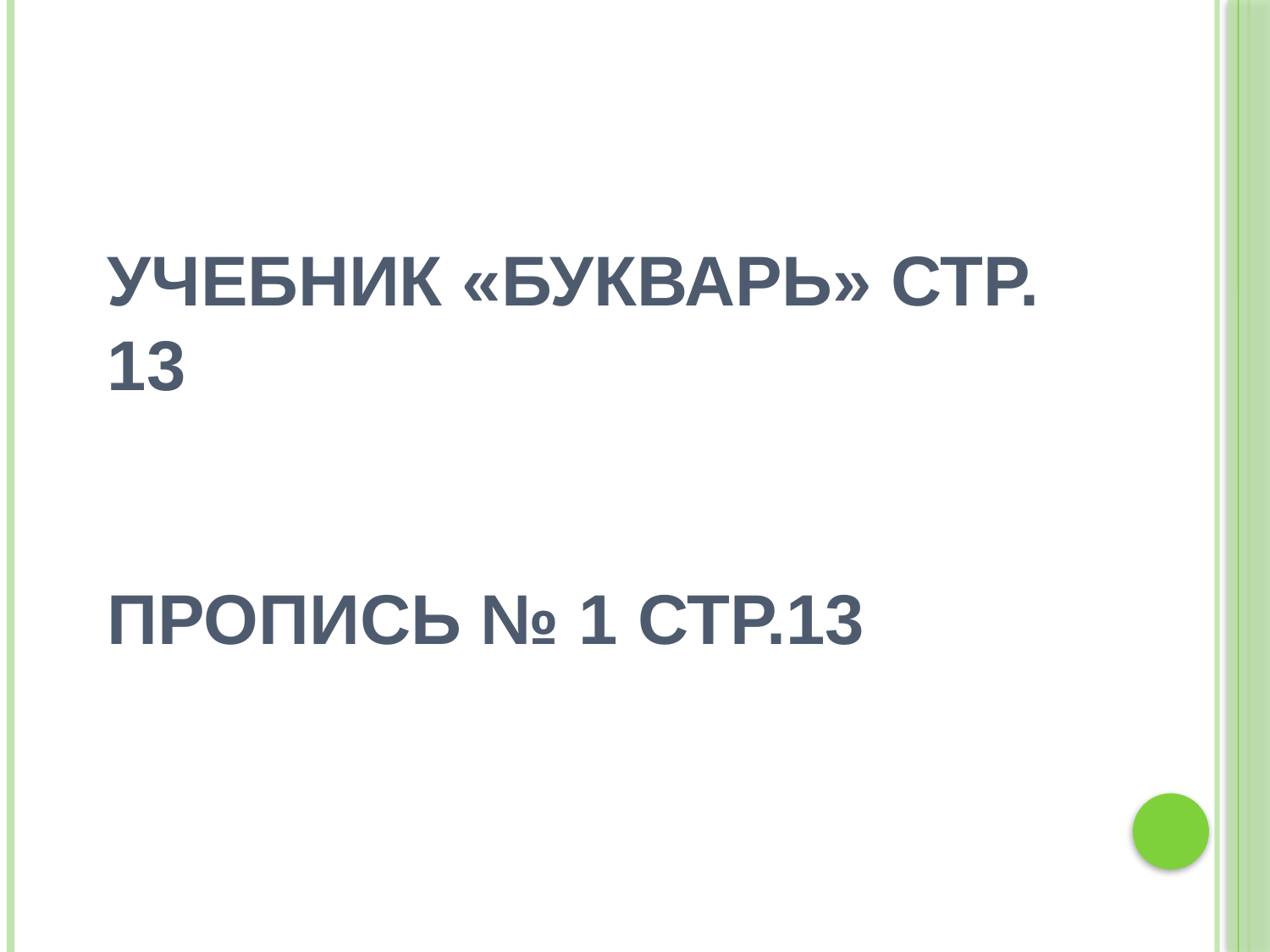

# Учебник «Букварь» стр. 13 Пропись № 1 стр.13